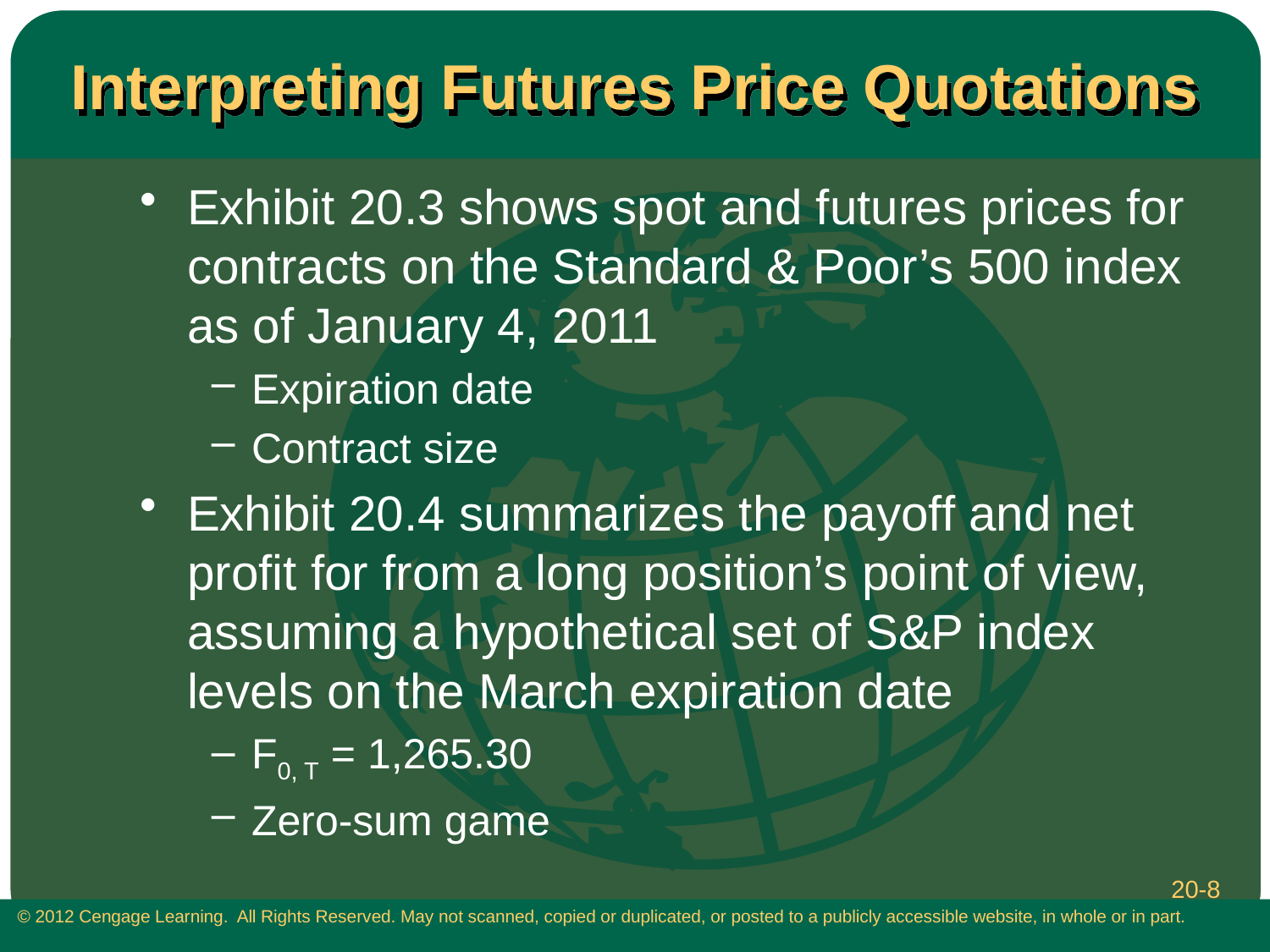

# Interpreting Futures Price Quotations
Exhibit 20.3 shows spot and futures prices for contracts on the Standard & Poor’s 500 index as of January 4, 2011
Expiration date
Contract size
Exhibit 20.4 summarizes the payoff and net profit for from a long position’s point of view, assuming a hypothetical set of S&P index levels on the March expiration date
F0, T = 1,265.30
Zero-sum game
20-8
 © 2012 Cengage Learning.  All Rights Reserved. May not scanned, copied or duplicated, or posted to a publicly accessible website, in whole or in part.